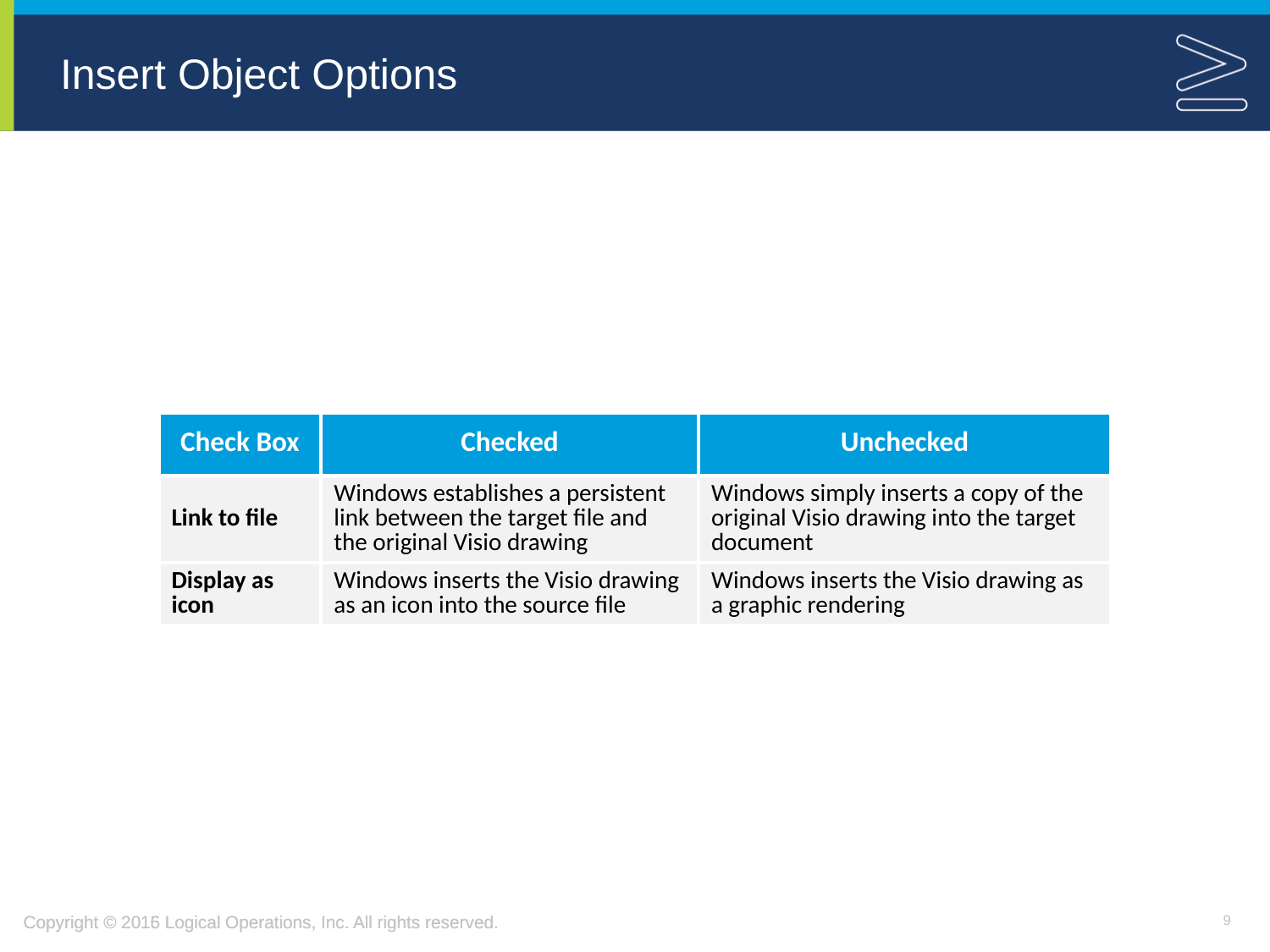

# Insert Object Options
| Check Box | Checked | Unchecked |
| --- | --- | --- |
| Link to file | Windows establishes a persistent link between the target file and the original Visio drawing | Windows simply inserts a copy of the original Visio drawing into the target document |
| Display as icon | Windows inserts the Visio drawing as an icon into the source file | Windows inserts the Visio drawing as a graphic rendering |
9